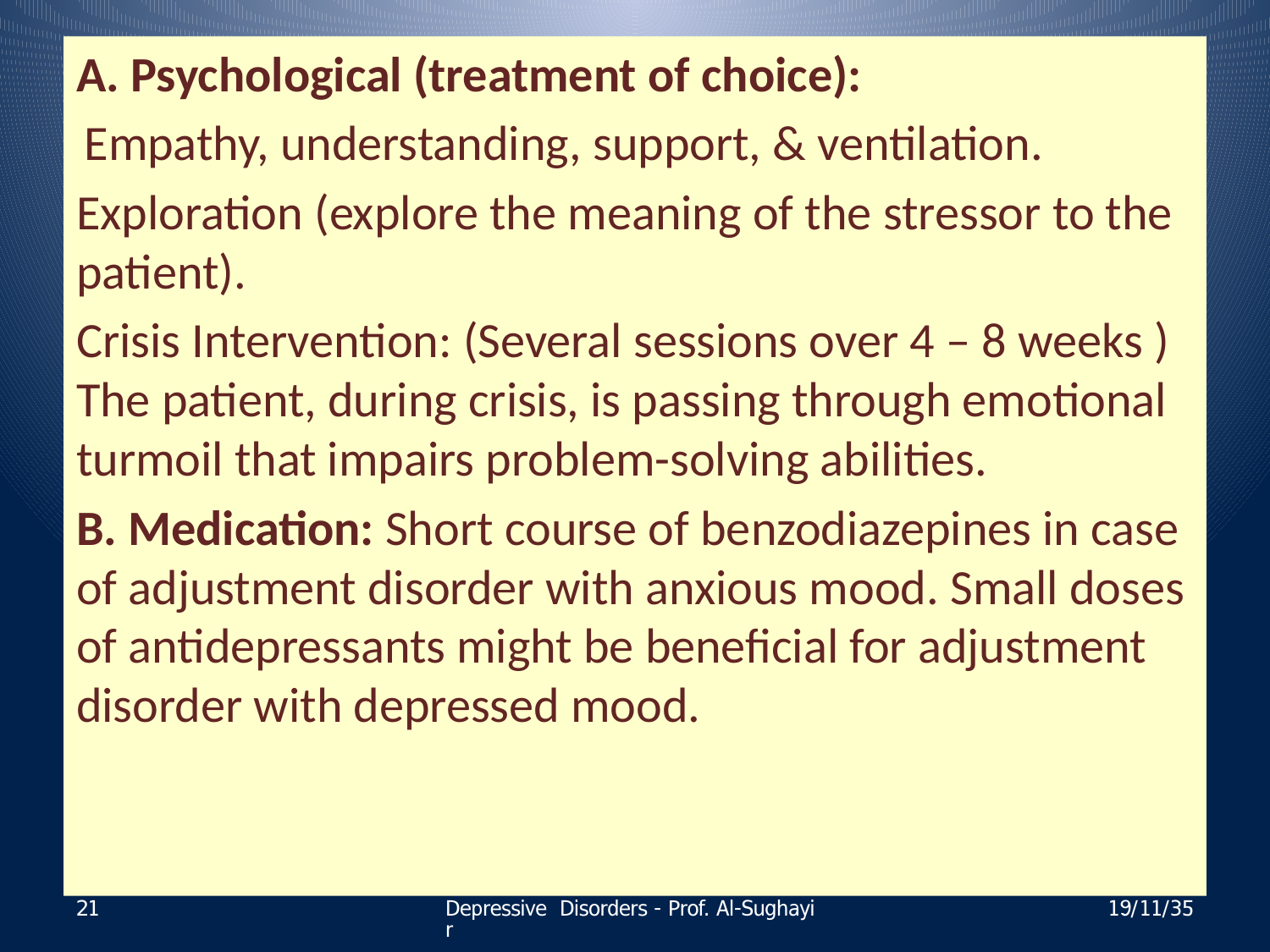

A. Psychological (treatment of choice):
 Empathy, understanding, support, & ventilation.
Exploration (explore the meaning of the stressor to the patient).
Crisis Intervention: (Several sessions over 4 – 8 weeks ) The patient, during crisis, is passing through emotional turmoil that impairs problem-solving abilities.
B. Medication: Short course of benzodiazepines in case of adjustment disorder with anxious mood. Small doses of antidepressants might be beneficial for adjustment disorder with depressed mood.
21
Depressive  Disorders - Prof. Al-Sughayir
19/11/35